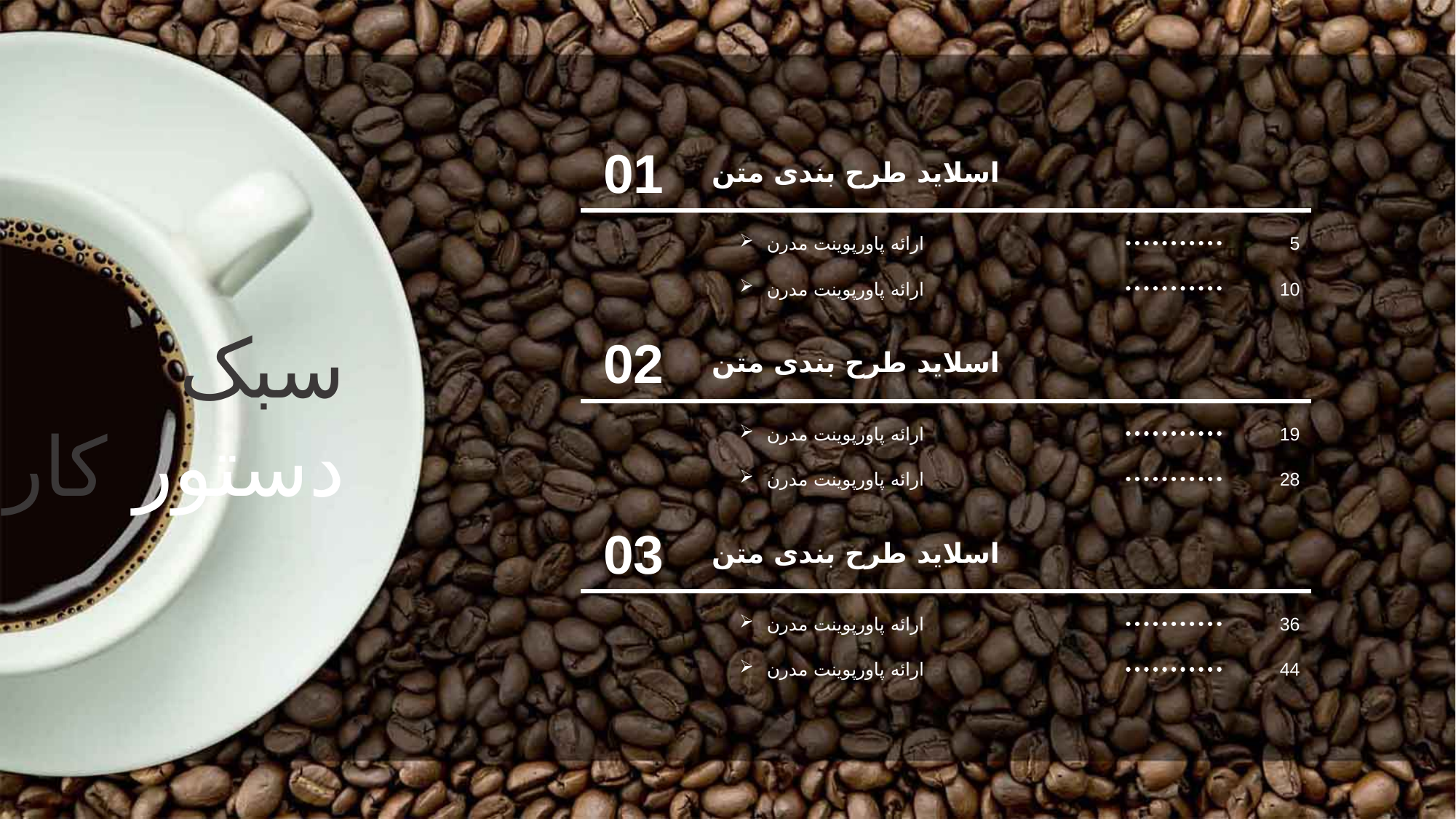

01
اسلاید طرح بندی متن
ارائه پاورپوینت مدرن
5
ارائه پاورپوینت مدرن
10
02
اسلاید طرح بندی متن
ارائه پاورپوینت مدرن
19
ارائه پاورپوینت مدرن
28
03
اسلاید طرح بندی متن
ارائه پاورپوینت مدرن
36
ارائه پاورپوینت مدرن
44
سبک دستور کار